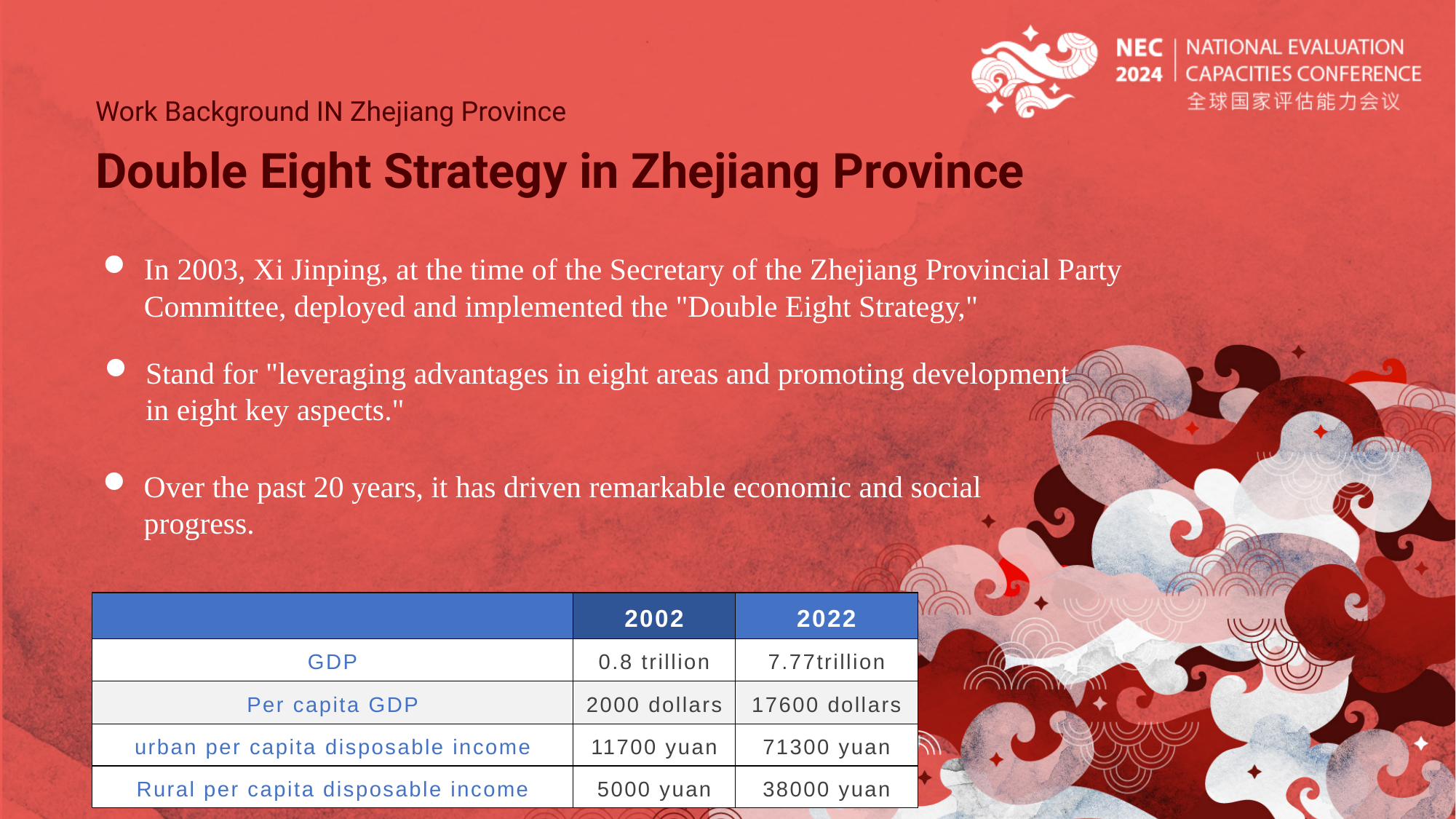

Work Background IN Zhejiang Province
# Double Eight Strategy in Zhejiang Province
In 2003, Xi Jinping, at the time of the Secretary of the Zhejiang Provincial Party Committee, deployed and implemented the "Double Eight Strategy,"
Stand for "leveraging advantages in eight areas and promoting development in eight key aspects."
Over the past 20 years, it has driven remarkable economic and social progress.
|  | 2002 | 2022 |
| --- | --- | --- |
| GDP | 0.8 trillion | 7.77trillion |
| Per capita GDP | 2000 dollars | 17600 dollars |
| urban per capita disposable income | 11700 yuan | 71300 yuan |
| Rural per capita disposable income | 5000 yuan | 38000 yuan |